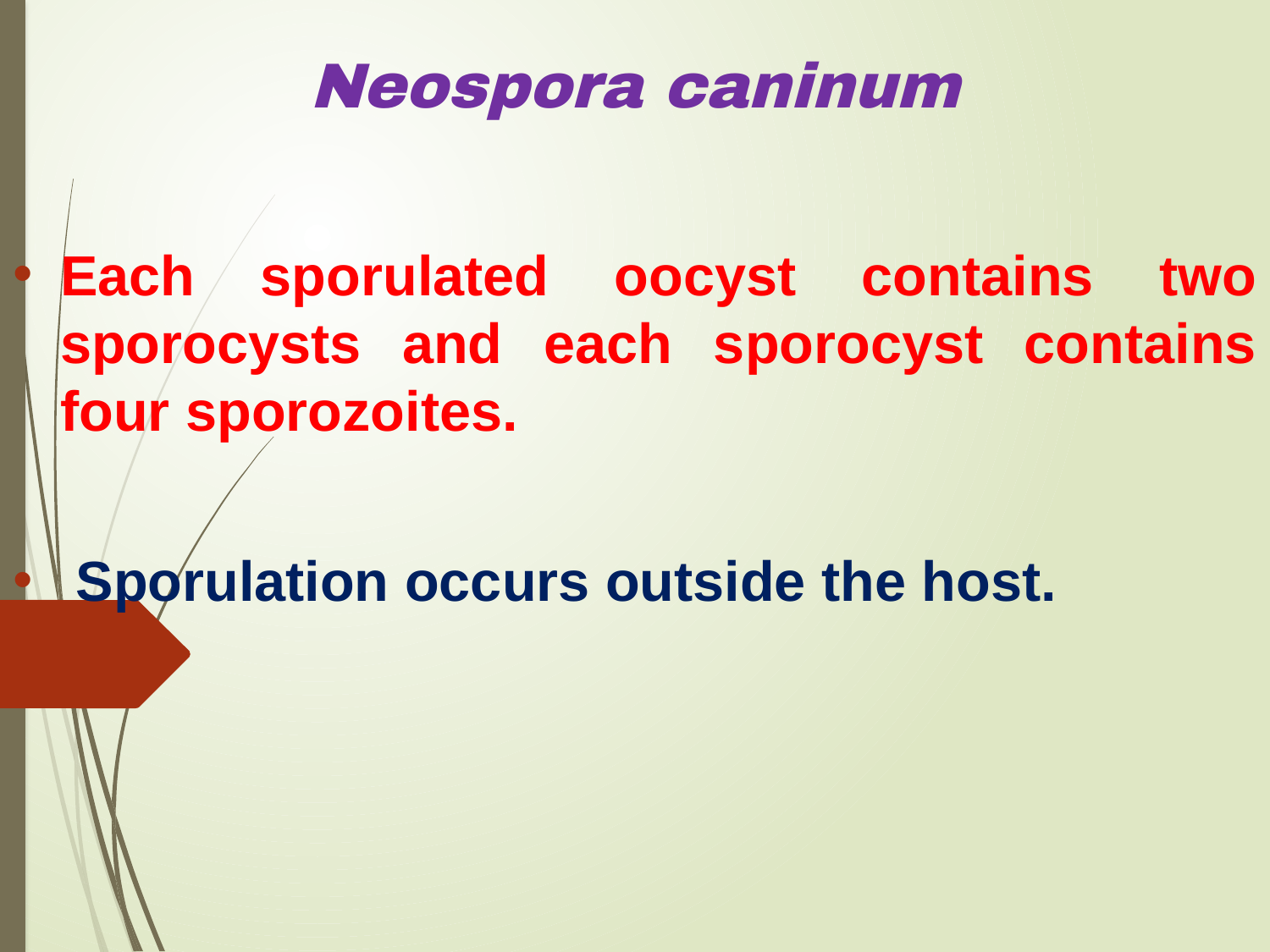

# Neospora caninum
Each sporulated oocyst contains two sporocysts and each sporocyst contains four sporozoites.

 Sporulation occurs outside the host.